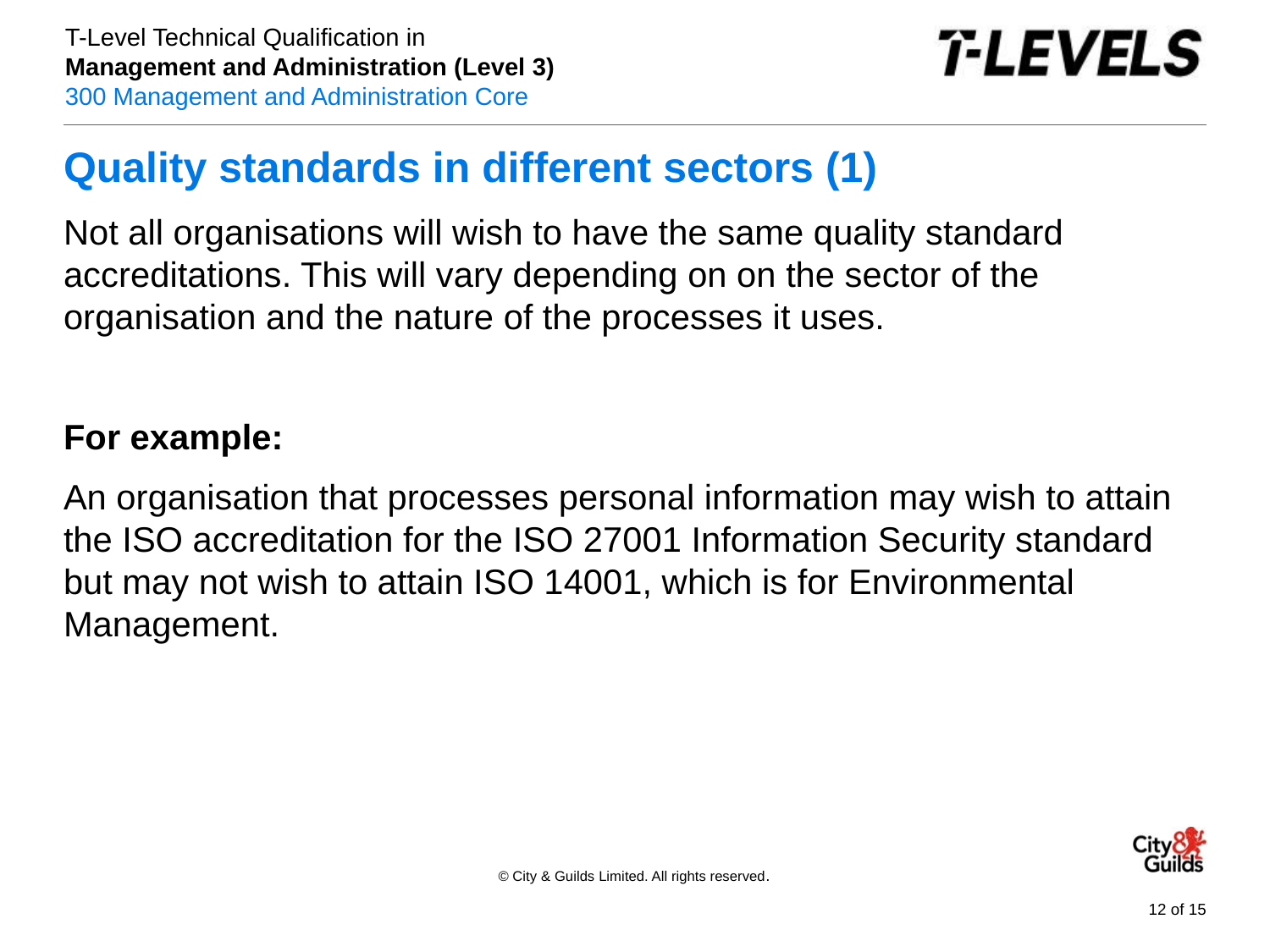

# Quality standards in different sectors (1)
Not all organisations will wish to have the same quality standard accreditations. This will vary depending on on the sector of the organisation and the nature of the processes it uses.

For example:
An organisation that processes personal information may wish to attain the ISO accreditation for the ISO 27001 Information Security standard but may not wish to attain ISO 14001, which is for Environmental Management.